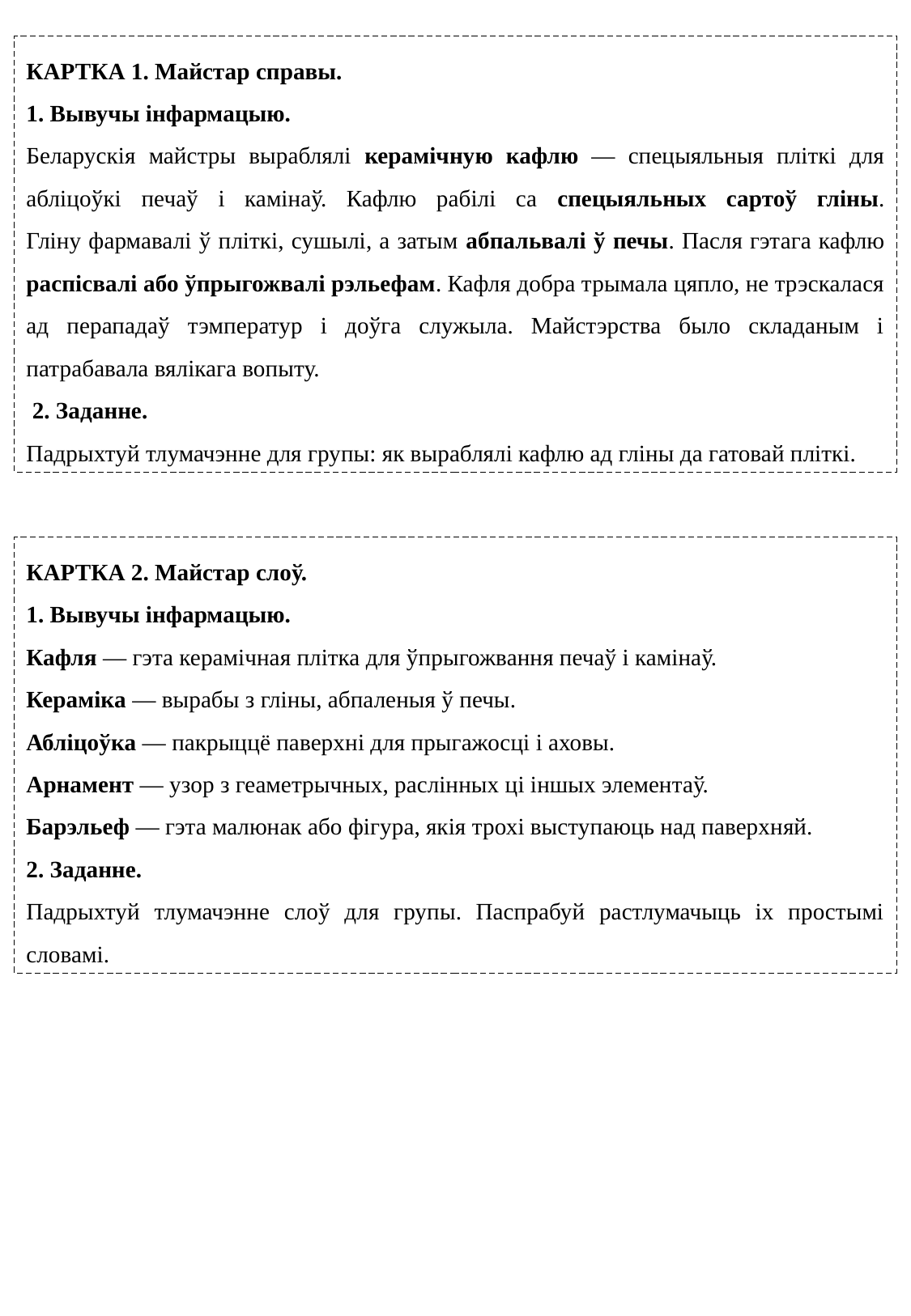

КАРТКА 1. Майстар справы.
1. Вывучы інфармацыю.
Беларускія майстры выраблялі керамічную кафлю — спецыяльныя пліткі для абліцоўкі печаў і камінаў. Кафлю рабілі са спецыяльных сартоў гліны.
Гліну фармавалі ў пліткі, сушылі, а затым абпальвалі ў печы. Пасля гэтага кафлю распісвалі або ўпрыгожвалі рэльефам. Кафля добра трымала цяпло, не трэскалася ад перападаў тэмператур і доўга служыла. Майстэрства было складаным і патрабавала вялікага вопыту.
 2. Заданне.
Падрыхтуй тлумачэнне для групы: як выраблялі кафлю ад гліны да гатовай пліткі.
КАРТКА 2. Майстар слоў.
1. Вывучы інфармацыю.
Кафля — гэта керамічная плітка для ўпрыгожвання печаў і камінаў.
Кераміка — вырабы з гліны, абпаленыя ў печы.
Абліцоўка — пакрыццё паверхні для прыгажосці і аховы.
Арнамент — узор з геаметрычных, раслінных ці іншых элементаў.
Барэльеф — гэта малюнак або фігура, якія трохі выступаюць над паверхняй.
2. Заданне.
Падрыхтуй тлумачэнне слоў для групы. Паспрабуй растлумачыць іх простымі словамі.